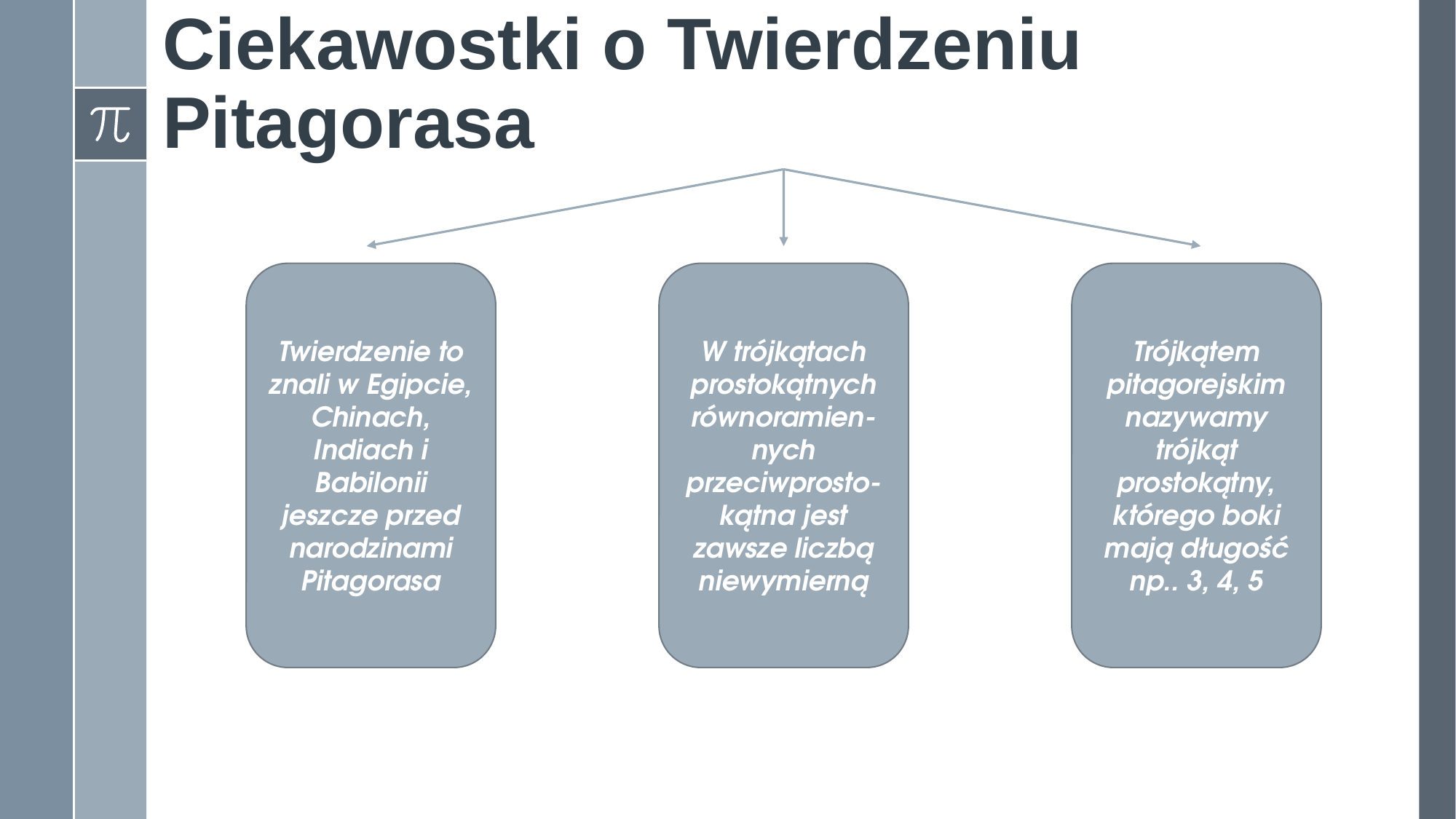

# Ciekawostki o Twierdzeniu Pitagorasa
Twierdzenie to znali w Egipcie, Chinach, Indiach i Babilonii jeszcze przed narodzinami Pitagorasa
W trójkątach prostokątnych równoramien-nych przeciwprosto-kątna jest zawsze liczbą niewymierną
Trójkątem pitagorejskim nazywamy trójkąt prostokątny, którego boki mają długość np.. 3, 4, 5